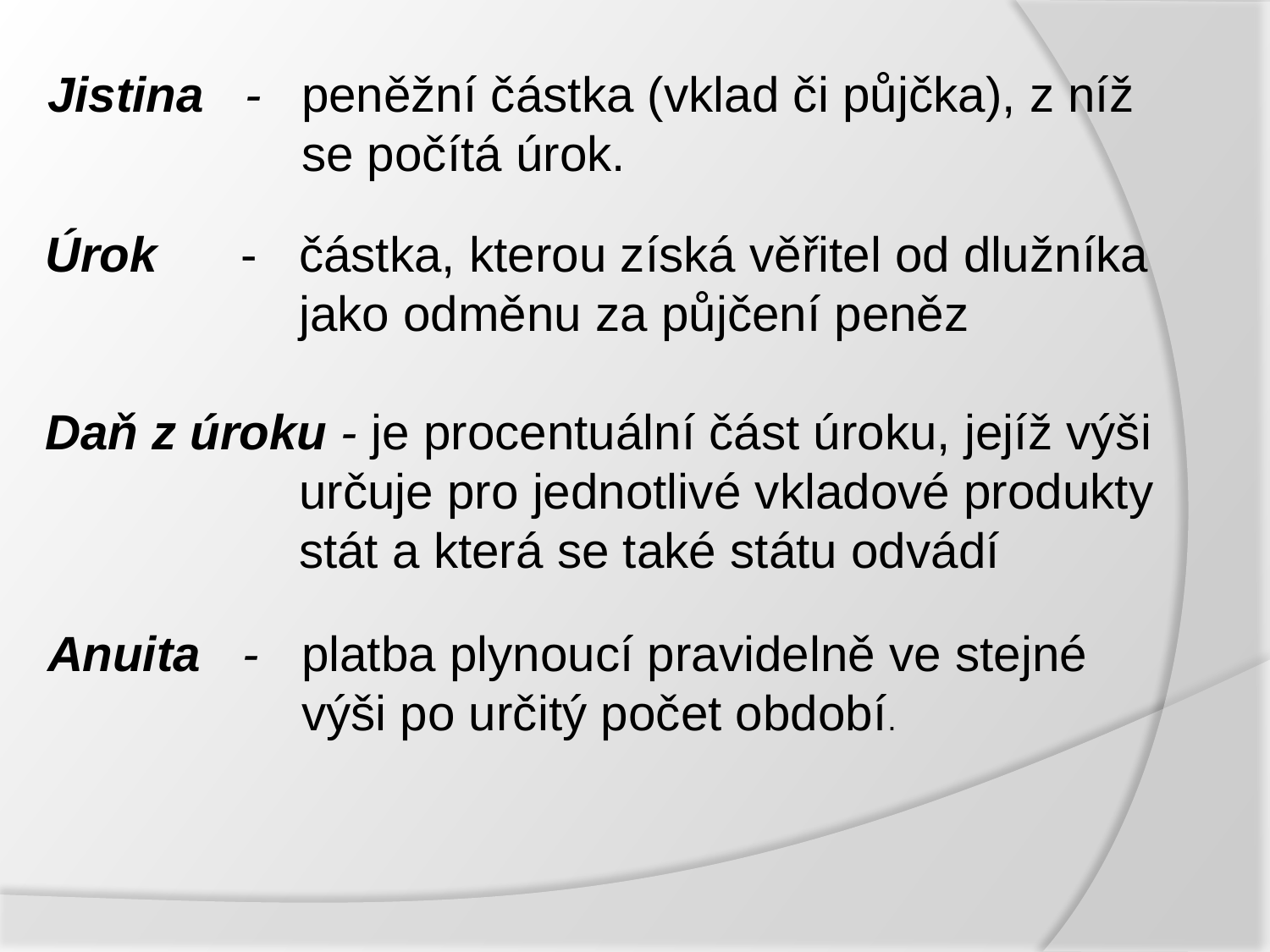

Jistina   - 	peněžní částka (vklad či půjčka), z níž 		se počítá úrok.

# Úrok	     -	částka, kterou získá věřitel od dlužníka 			jako odměnu za půjčení peněz Daň z úroku - je procentuální část úroku, jejíž výši 			určuje pro jednotlivé vkladové produkty 			stát a která se také státu odvádí
Anuita   -	platba plynoucí pravidelně ve stejné
             	výši po určitý počet období.